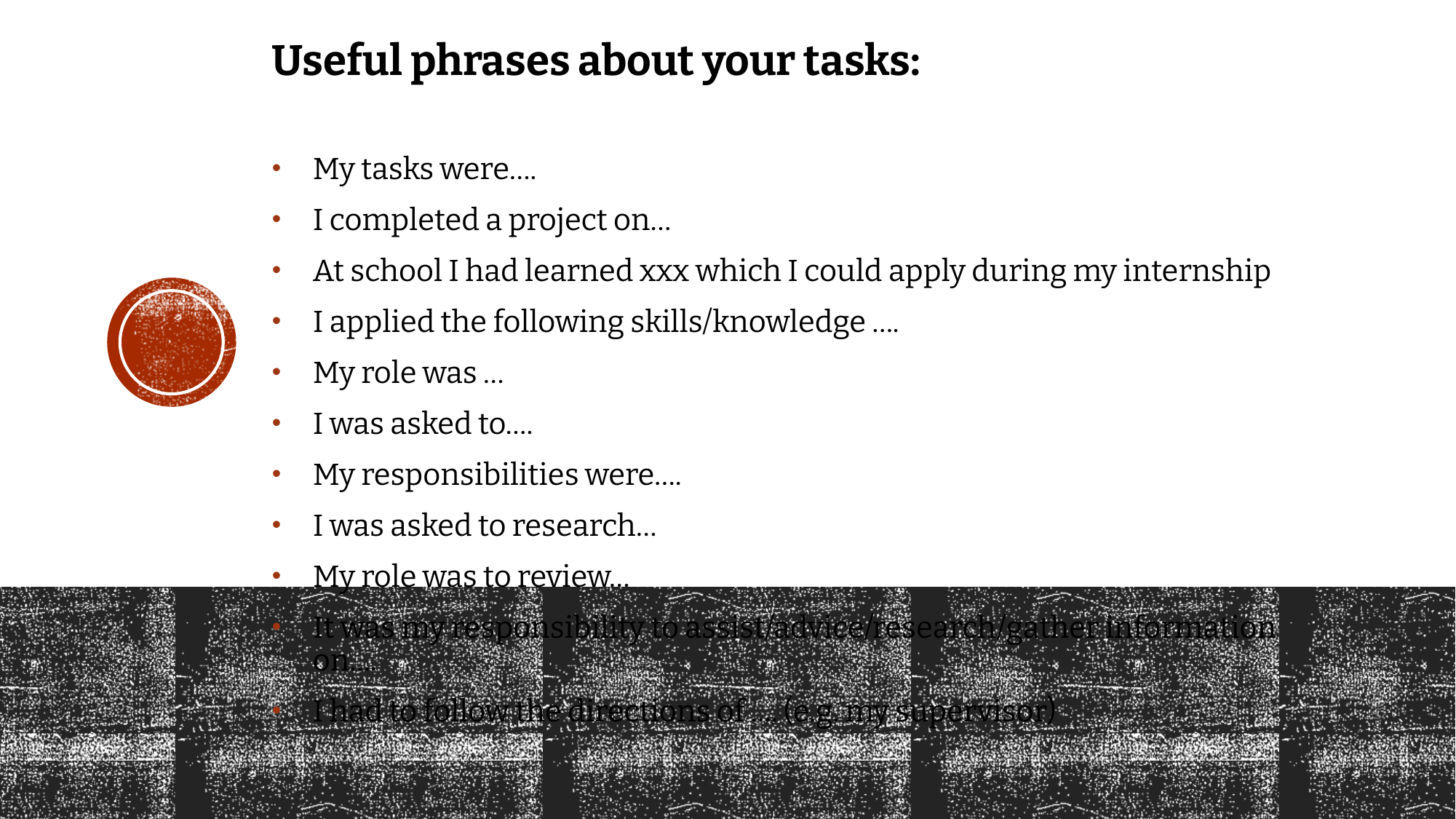

Useful phrases about your tasks:

My tasks were….
I completed a project on…
At school I had learned xxx which I could apply during my internship
I applied the following skills/knowledge ….
My role was …
I was asked to….
My responsibilities were….
I was asked to research…
My role was to review…
It was my responsibility to assist/advice/research/gather information on….
I had to follow the directions of …. (e.g. my supervisor)